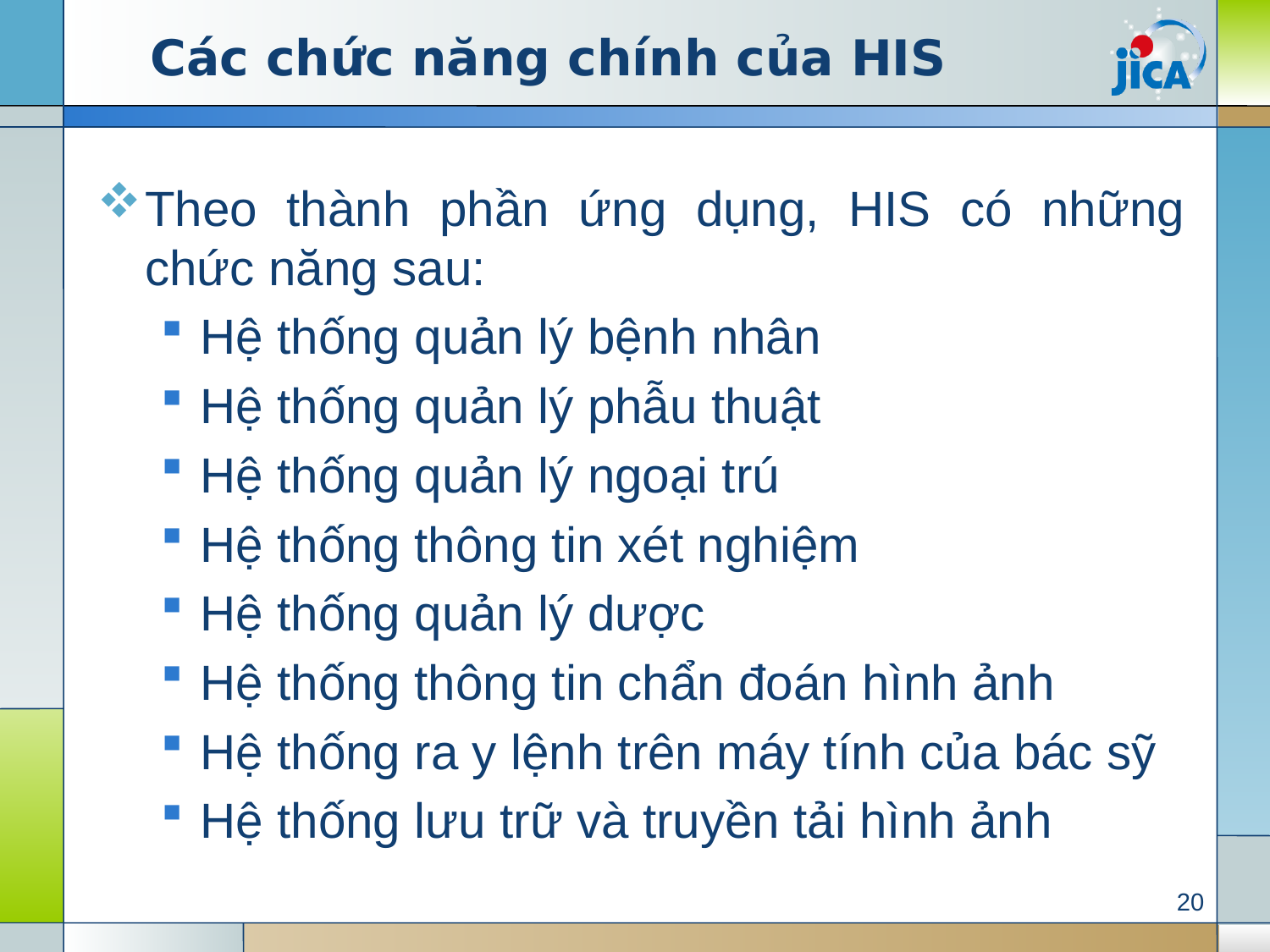

# Các chức năng chính của HIS
Theo thành phần ứng dụng, HIS có những chức năng sau:
Hệ thống quản lý bệnh nhân
Hệ thống quản lý phẫu thuật
Hệ thống quản lý ngoại trú
Hệ thống thông tin xét nghiệm
Hệ thống quản lý dược
Hệ thống thông tin chẩn đoán hình ảnh
Hệ thống ra y lệnh trên máy tính của bác sỹ
Hệ thống lưu trữ và truyền tải hình ảnh

20